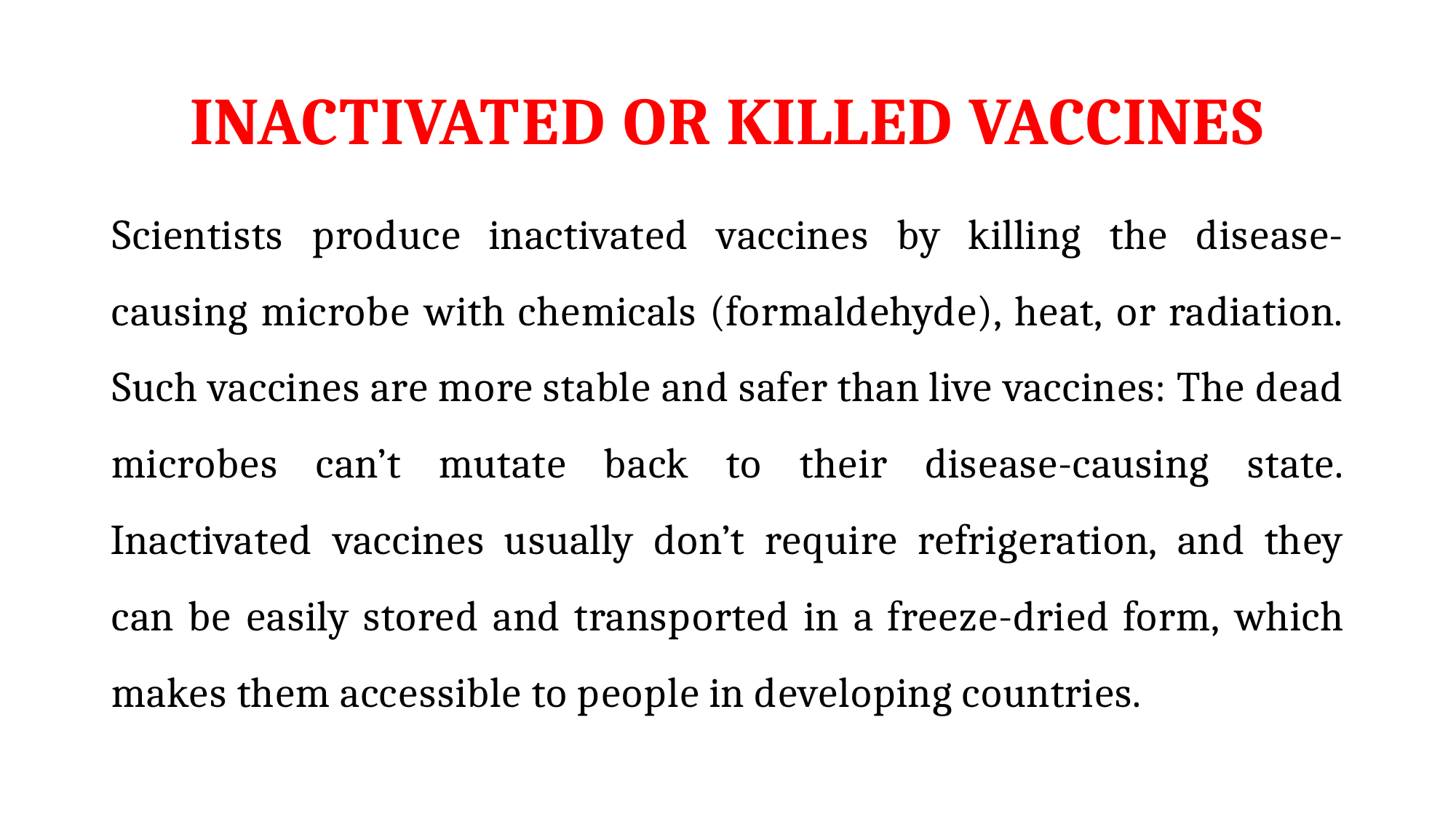

# INACTIVATED or killed VACCINES
Scientists produce inactivated vaccines by killing the disease-causing microbe with chemicals (formaldehyde), heat, or radiation. Such vaccines are more stable and safer than live vaccines: The dead microbes can’t mutate back to their disease-causing state. Inactivated vaccines usually don’t require refrigeration, and they can be easily stored and transported in a freeze-dried form, which makes them accessible to people in developing countries.